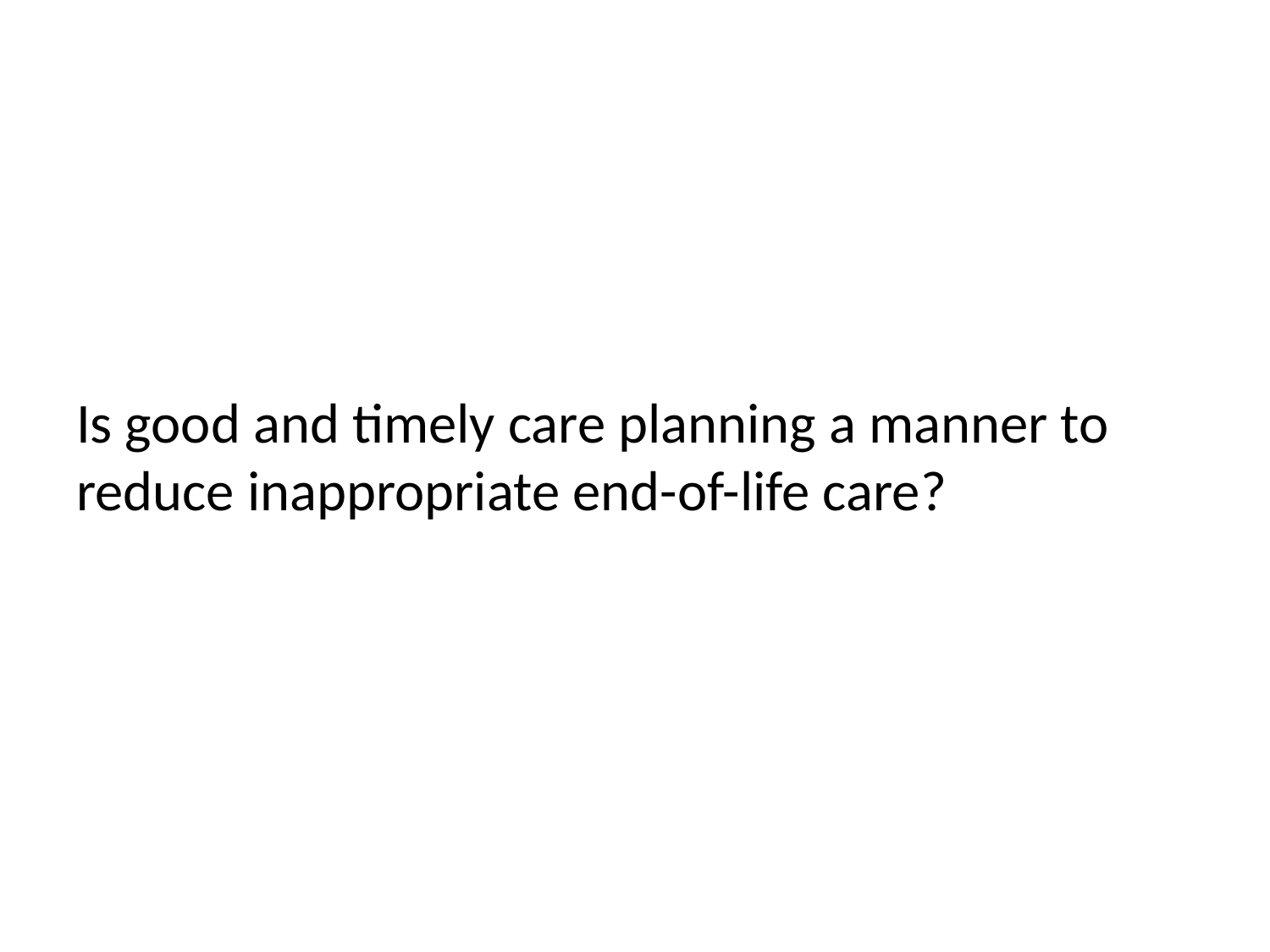

#

Is good and timely care planning a manner to reduce inappropriate end-of-life care?